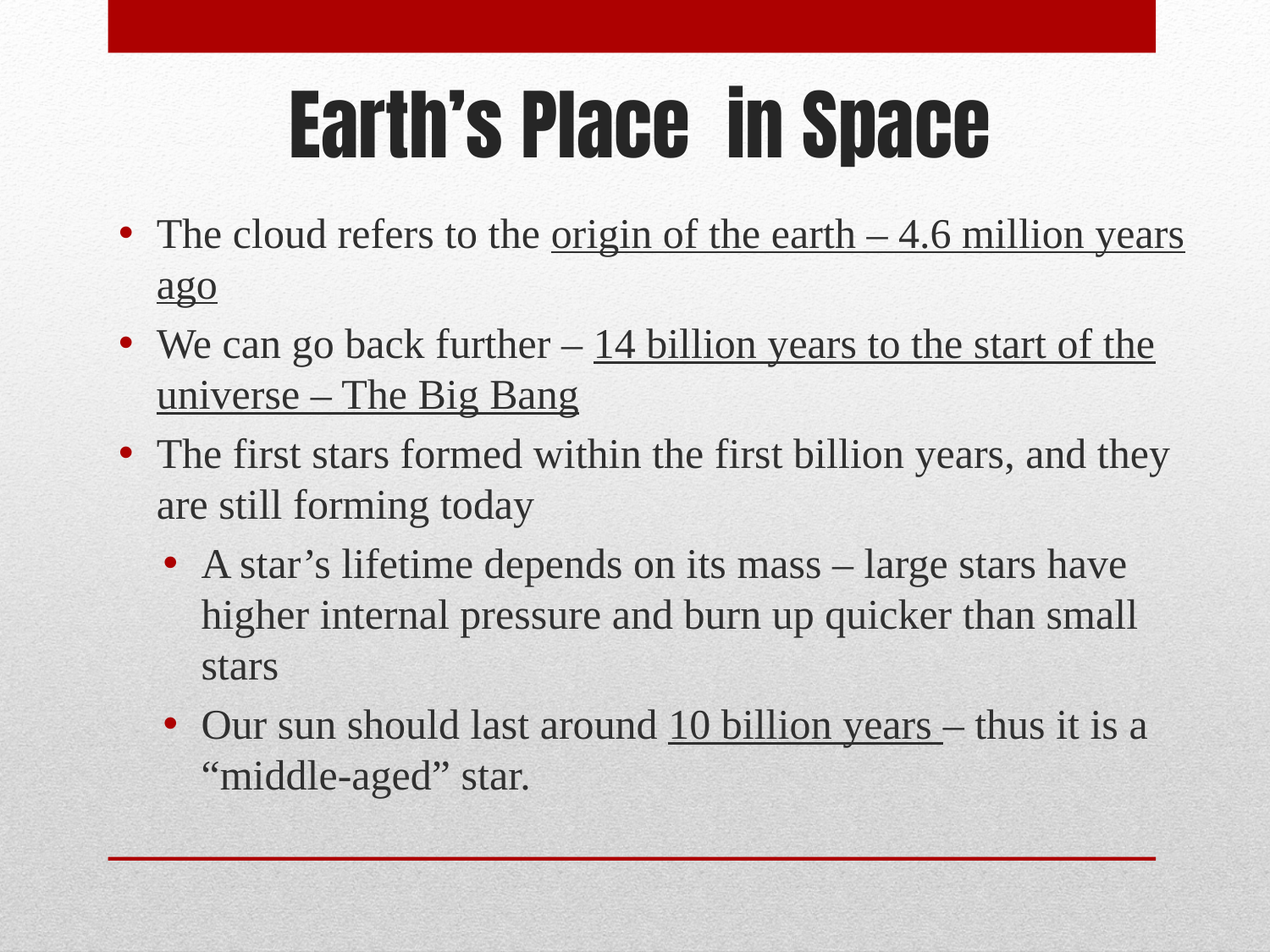

Earth’s Place  in Space
The cloud refers to the origin of the earth – 4.6 million years ago
We can go back further – 14 billion years to the start of the universe – The Big Bang
The first stars formed within the first billion years, and they are still forming today
A star’s lifetime depends on its mass – large stars have higher internal pressure and burn up quicker than small stars
Our sun should last around 10 billion years – thus it is a “middle-aged” star.